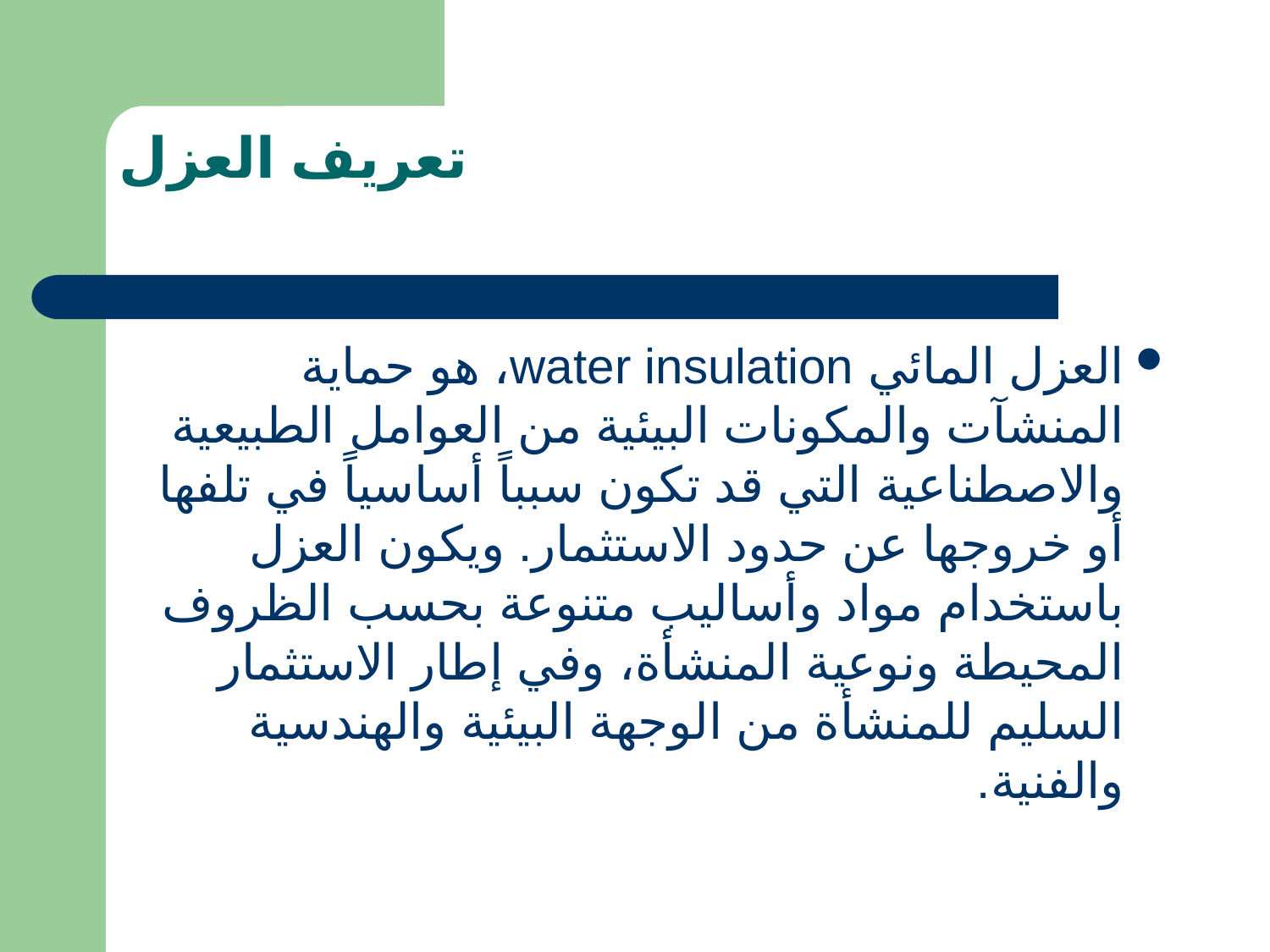

# تعريف العزل
العزل المائي water insulation، هو حماية المنشآت والمكونات البيئية من العوامل الطبيعية والاصطناعية التي قد تكون سبباً أساسياً في تلفها أو خروجها عن حدود الاستثمار. ويكون العزل باستخدام مواد وأساليب متنوعة بحسب الظروف المحيطة ونوعية المنشأة، وفي إطار الاستثمار السليم للمنشأة من الوجهة البيئية والهندسية والفنية.